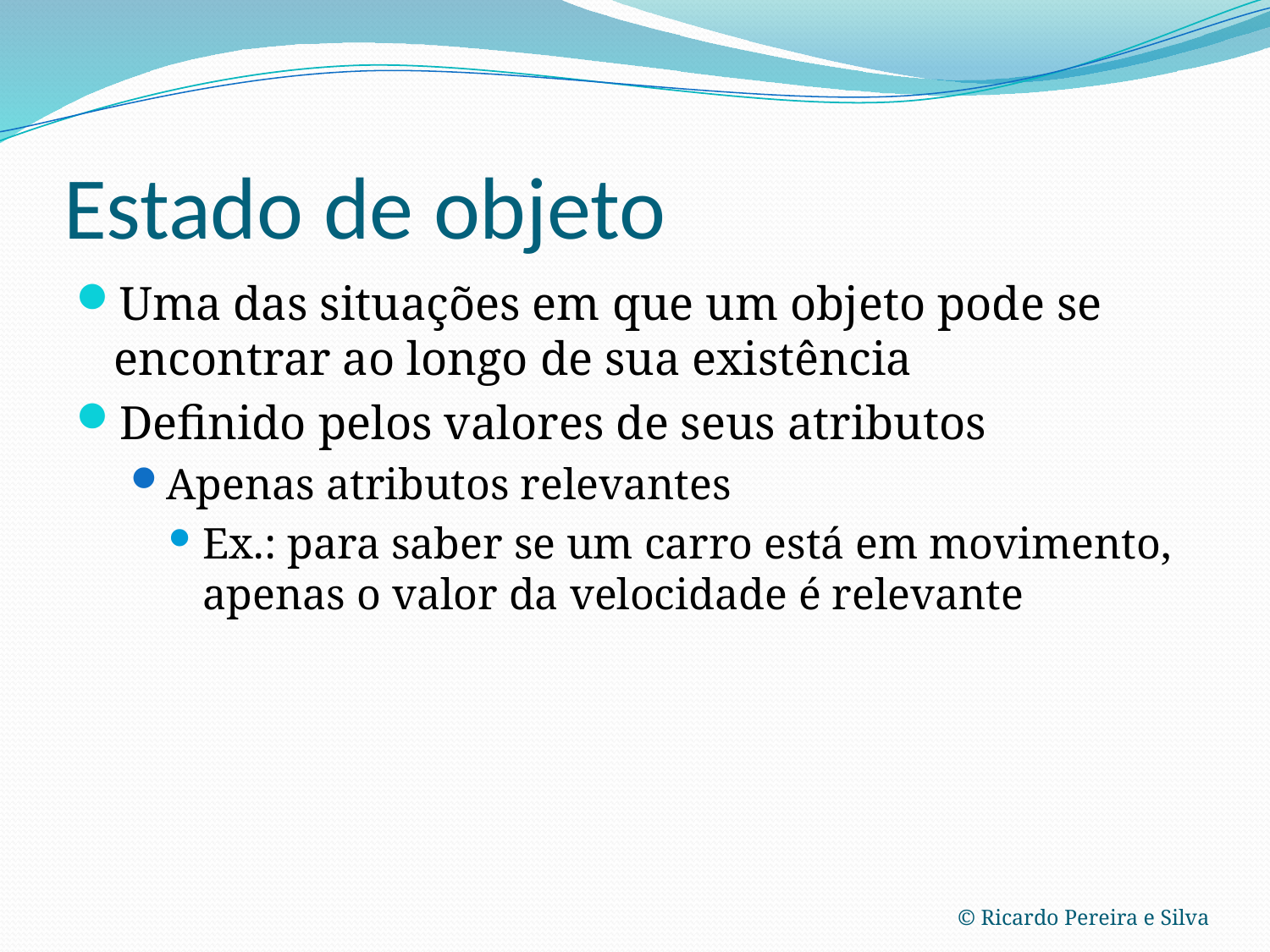

# Estado de objeto
Uma das situações em que um objeto pode se encontrar ao longo de sua existência
Definido pelos valores de seus atributos
Apenas atributos relevantes
Ex.: para saber se um carro está em movimento, apenas o valor da velocidade é relevante
© Ricardo Pereira e Silva